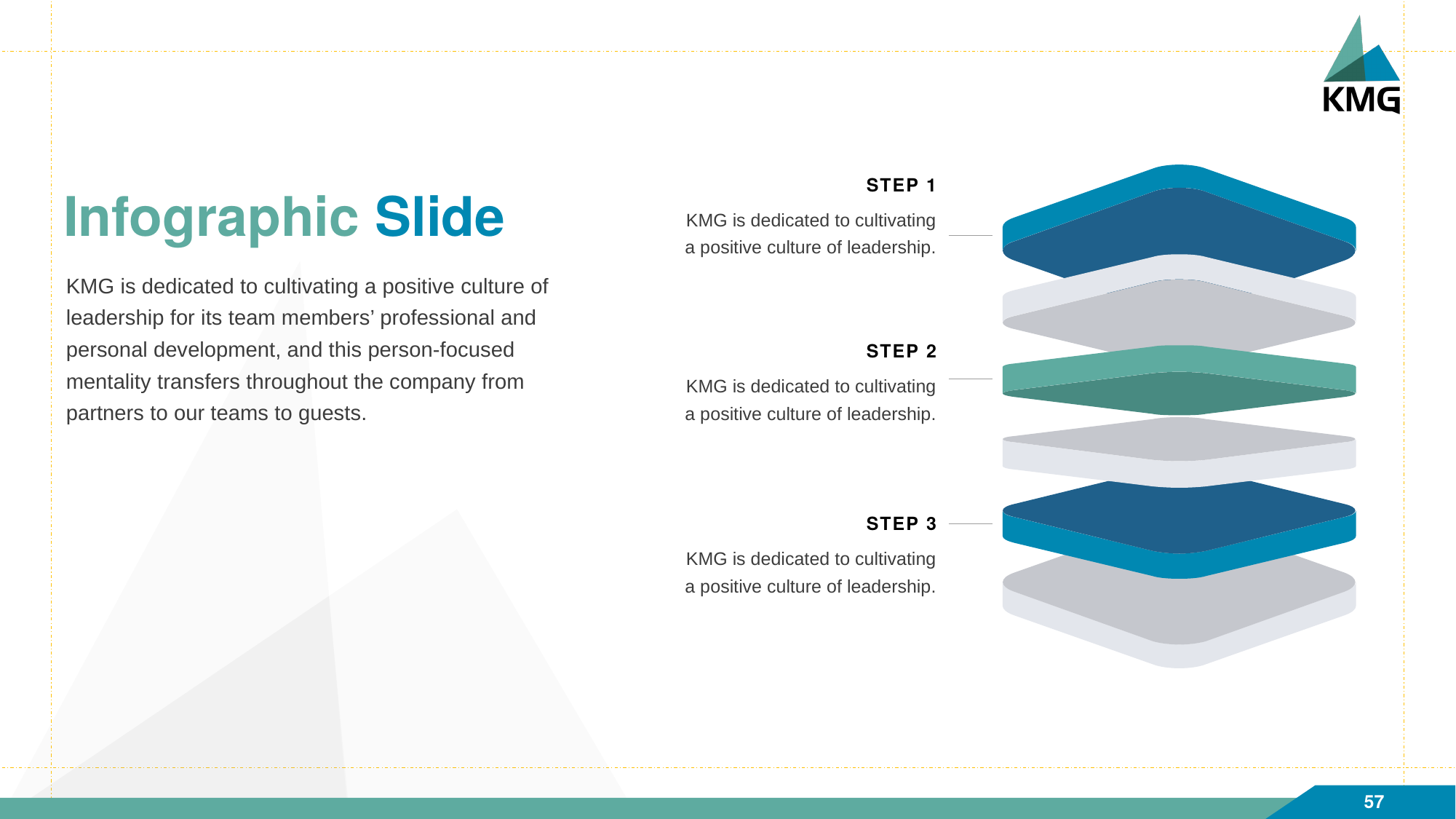

STEP 1

# Infographic Slide

KMG is dedicated to cultivating a positive culture of leadership.

KMG is dedicated to cultivating a positive culture of leadership for its team members’ professional and personal development, and this person-focused mentality transfers throughout the company from partners to our teams to guests.

STEP 2

KMG is dedicated to cultivating a positive culture of leadership.

STEP 3

KMG is dedicated to cultivating a positive culture of leadership.